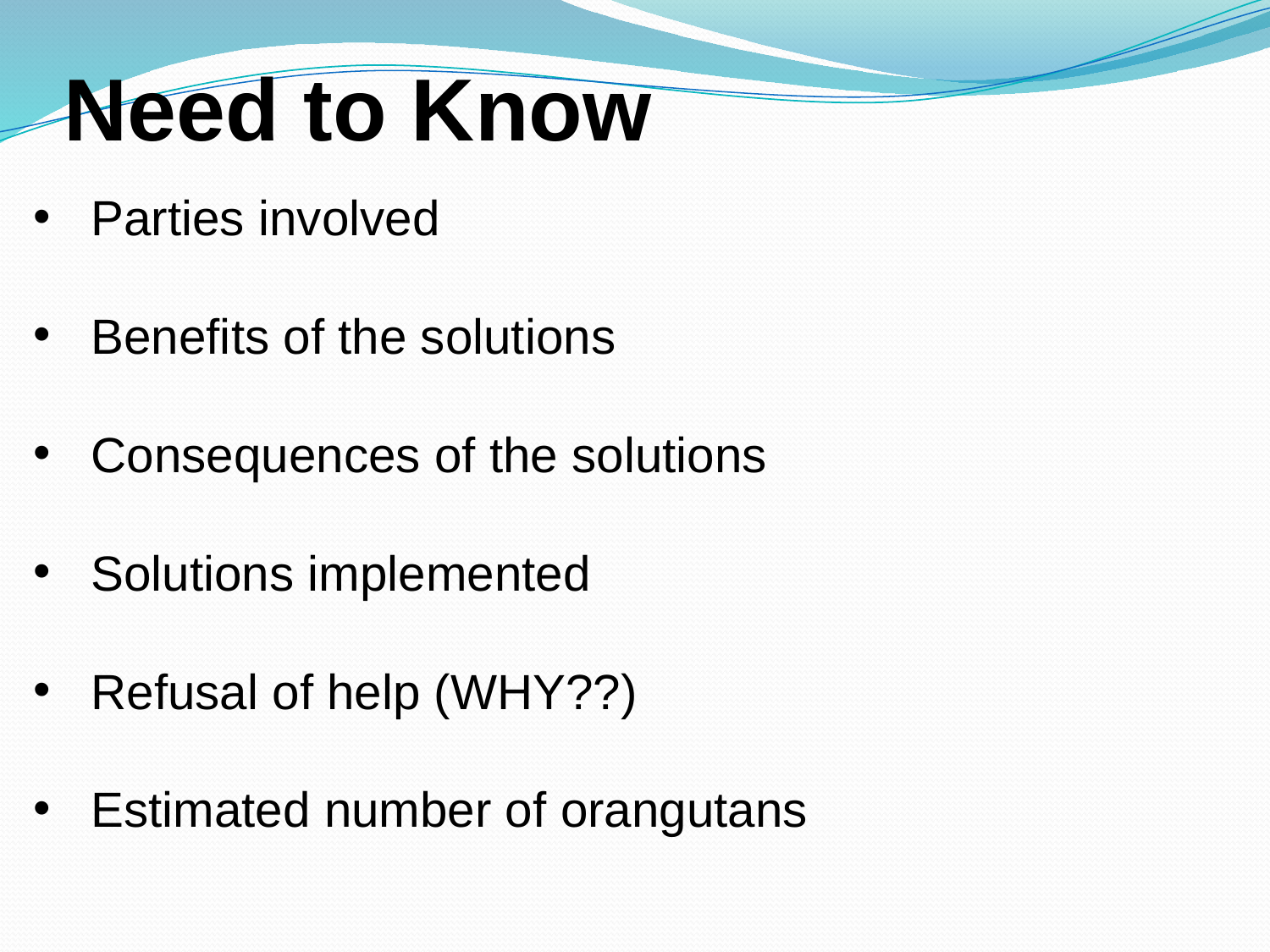

# Need to Know
  Parties involved

  Benefits of the solutions

  Consequences of the solutions

  Solutions implemented

  Refusal of help (WHY??)

  Estimated number of orangutans